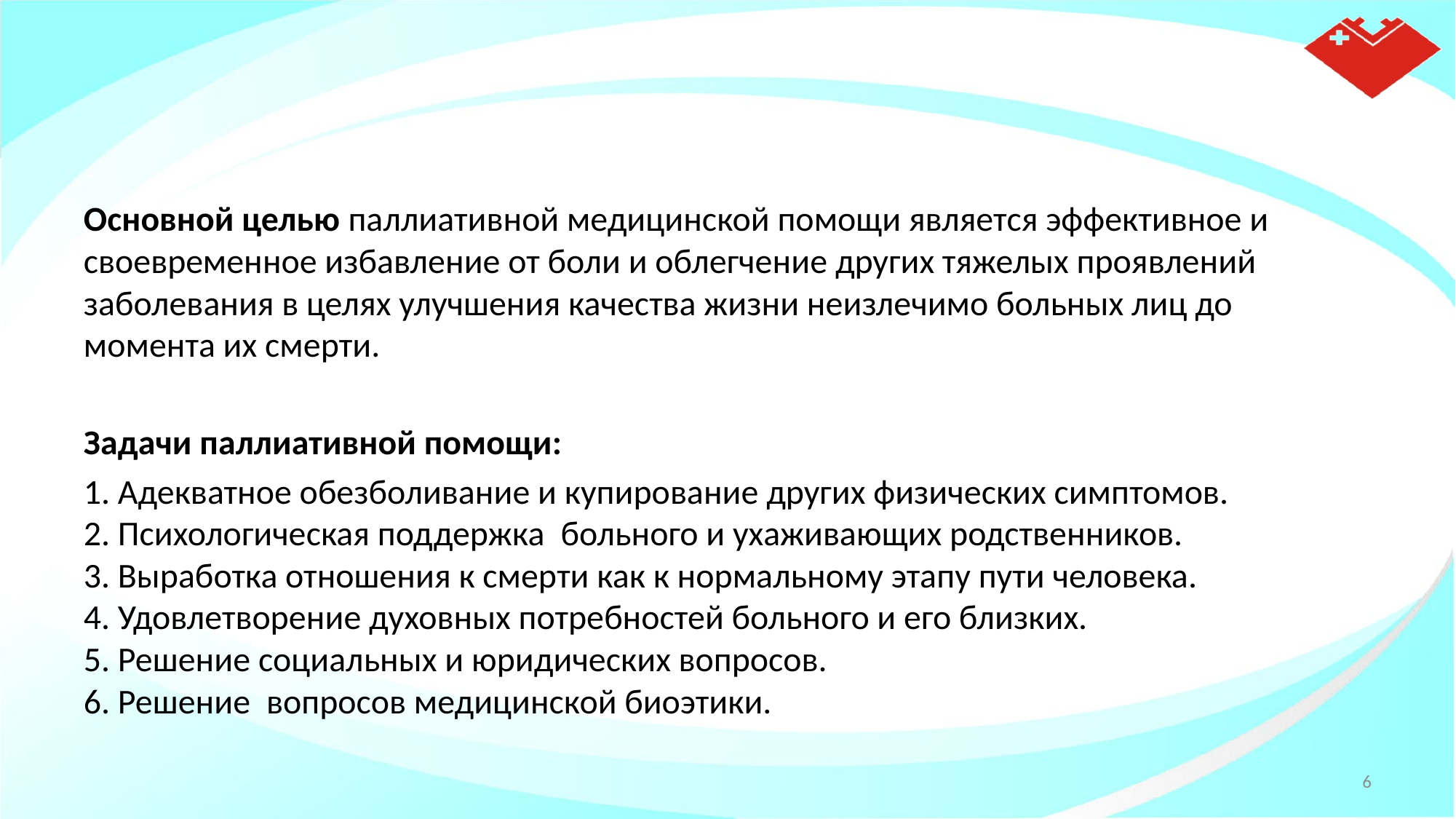

#
Основной целью паллиативной медицинской помощи является эффективное и своевременное избавление от боли и облегчение других тяжелых проявлений заболевания в целях улучшения качества жизни неизлечимо больных лиц до момента их смерти.

Задачи паллиативной помощи:
1. Адекватное обезболивание и купирование других физических симптомов.
2. Психологическая поддержка  больного и ухаживающих родственников.
3. Выработка отношения к смерти как к нормальному этапу пути человека.
4. Удовлетворение духовных потребностей больного и его близких.
5. Решение социальных и юридических вопросов.
6. Решение  вопросов медицинской биоэтики.

6